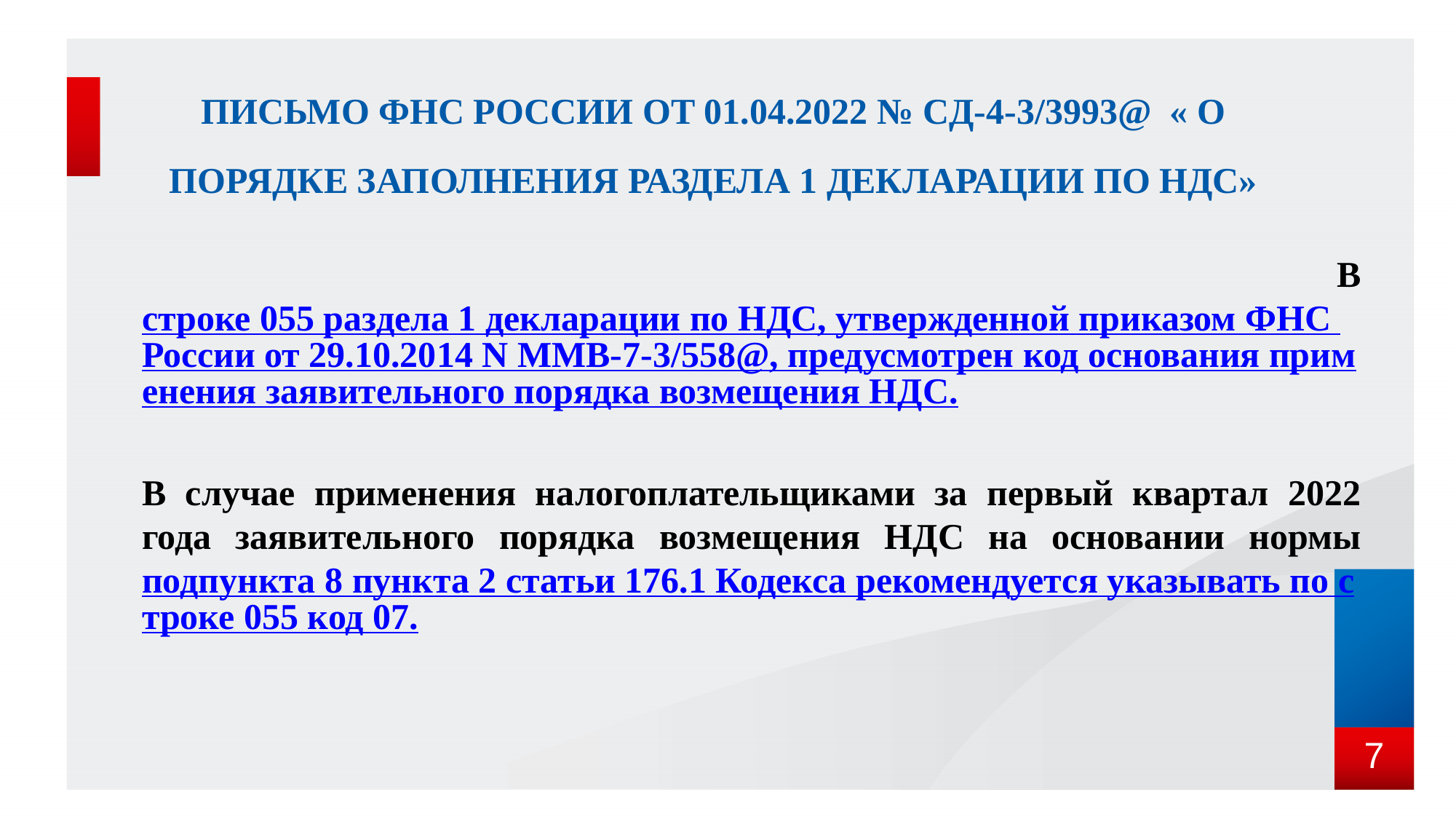

# Письмо ФНС России от 01.04.2022 № CД-4-3/3993@  « О Порядке заполнения раздела 1 декларации по НДС»

 В строке 055 раздела 1 декларации по НДС, утвержденной приказом ФНС России от 29.10.2014 N ММВ-7-3/558@, предусмотрен код основания применения заявительного порядка возмещения НДС.

В случае применения налогоплательщиками за первый квартал 2022 года заявительного порядка возмещения НДС на основании нормы подпункта 8 пункта 2 статьи 176.1 Кодекса рекомендуется указывать по строке 055 код 07.

7